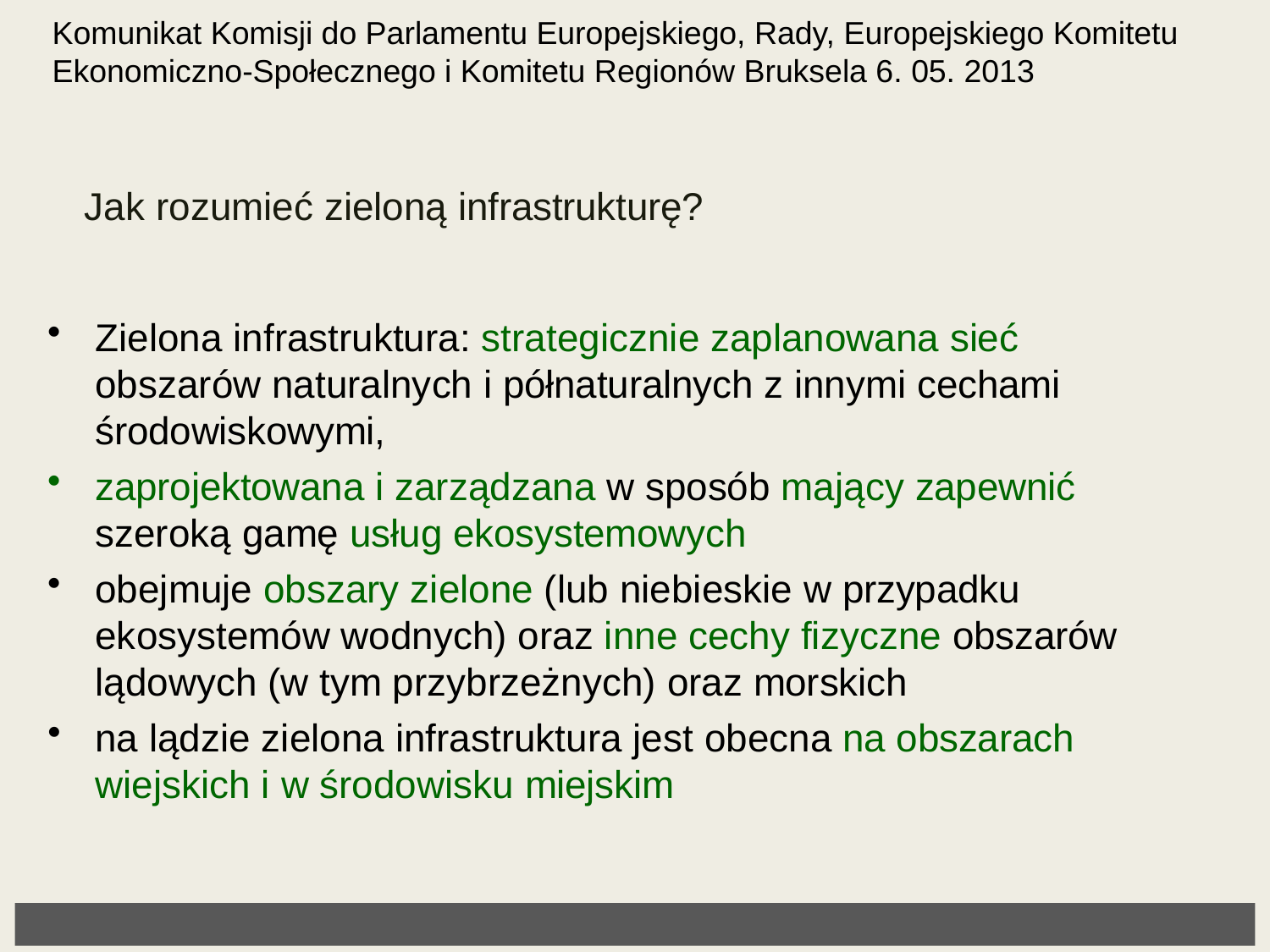

Komunikat Komisji do Parlamentu Europejskiego, Rady, Europejskiego Komitetu Ekonomiczno-Społecznego i Komitetu Regionów Bruksela 6. 05. 2013
# Jak rozumieć zieloną infrastrukturę?
Zielona infrastruktura: strategicznie zaplanowana sieć obszarów naturalnych i półnaturalnych z innymi cechami środowiskowymi,
zaprojektowana i zarządzana w sposób mający zapewnić szeroką gamę usług ekosystemowych
obejmuje obszary zielone (lub niebieskie w przypadku ekosystemów wodnych) oraz inne cechy fizyczne obszarów lądowych (w tym przybrzeżnych) oraz morskich
na lądzie zielona infrastruktura jest obecna na obszarach
wiejskich i w środowisku miejskim